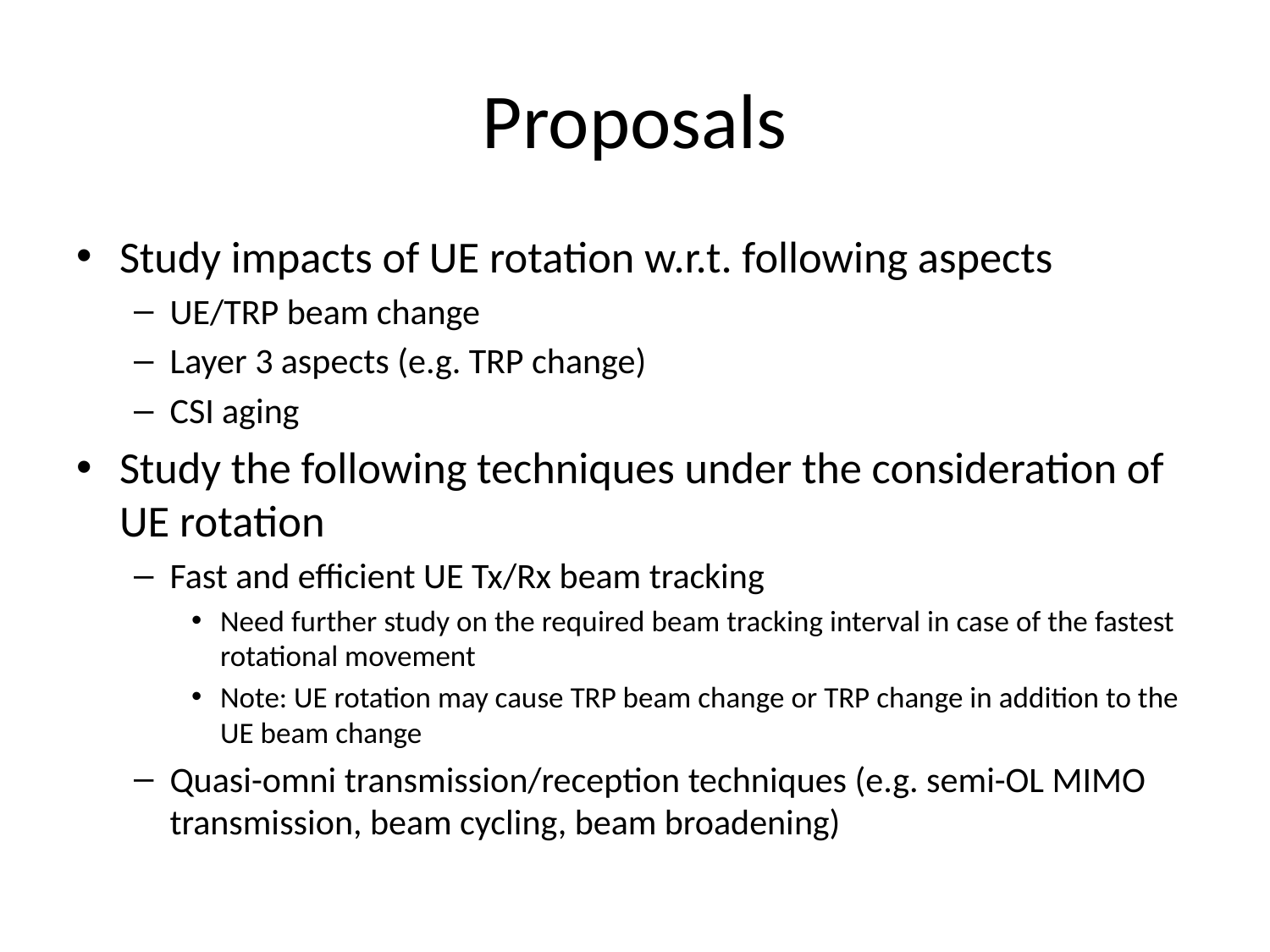

# Proposals
Study impacts of UE rotation w.r.t. following aspects
UE/TRP beam change
Layer 3 aspects (e.g. TRP change)
CSI aging
Study the following techniques under the consideration of UE rotation
Fast and efficient UE Tx/Rx beam tracking
Need further study on the required beam tracking interval in case of the fastest rotational movement
Note: UE rotation may cause TRP beam change or TRP change in addition to the UE beam change
Quasi-omni transmission/reception techniques (e.g. semi-OL MIMO transmission, beam cycling, beam broadening)